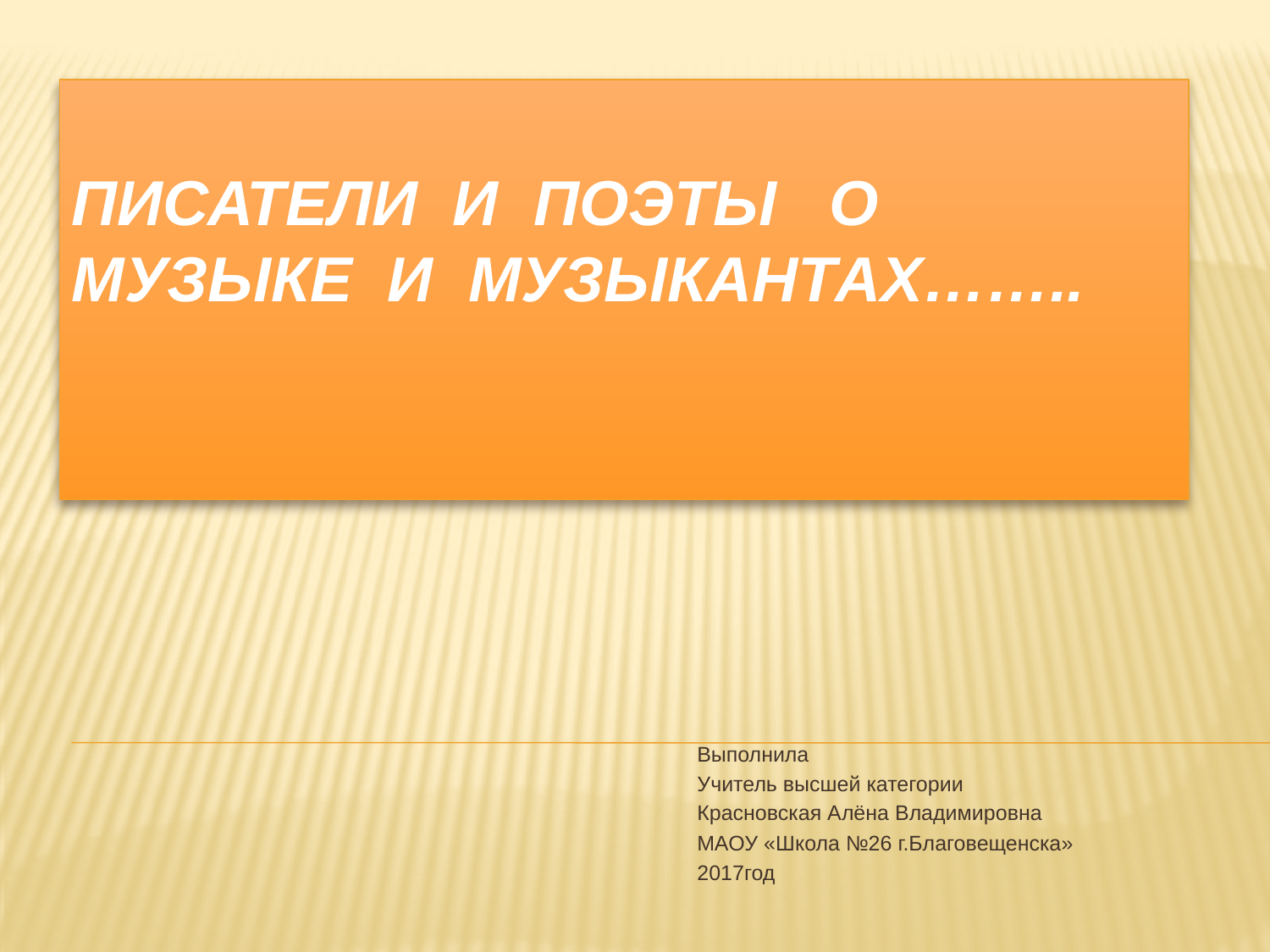

# Писатели  и  поэты   о музыке  и  музыкантах……..
Выполнила
Учитель высшей категории
Красновская Алёна Владимировна
МАОУ «Школа №26 г.Благовещенска»
2017год